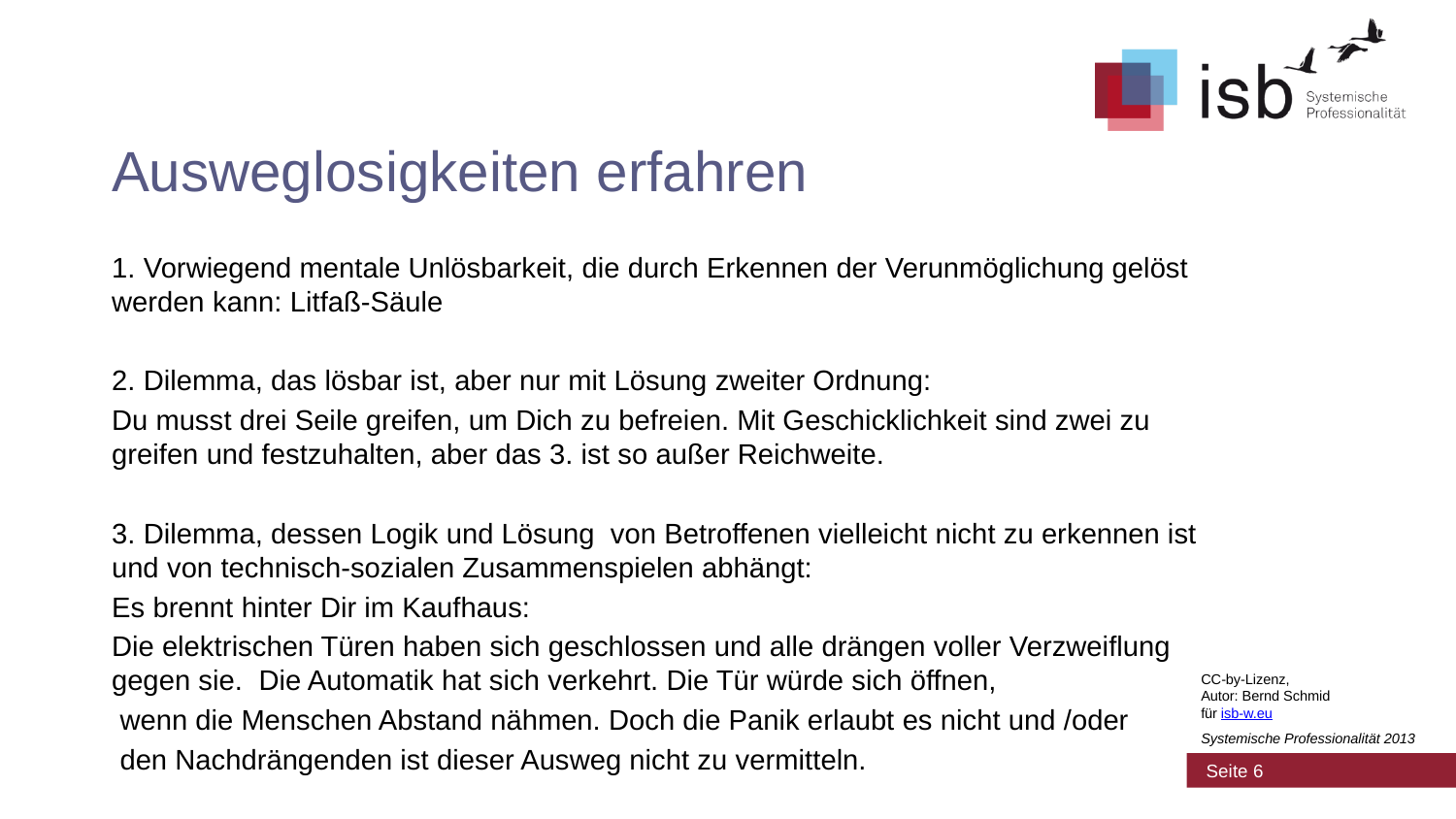

# Ausweglosigkeiten erfahren
1. Vorwiegend mentale Unlösbarkeit, die durch Erkennen der Verunmöglichung gelöst werden kann: Litfaß-Säule

2. Dilemma, das lösbar ist, aber nur mit Lösung zweiter Ordnung:
Du musst drei Seile greifen, um Dich zu befreien. Mit Geschicklichkeit sind zwei zu greifen und festzuhalten, aber das 3. ist so außer Reichweite.

3. Dilemma, dessen Logik und Lösung  von Betroffenen vielleicht nicht zu erkennen ist und von technisch-sozialen Zusammenspielen abhängt:
Es brennt hinter Dir im Kaufhaus:
Die elektrischen Türen haben sich geschlossen und alle drängen voller Verzweiflung gegen sie.  Die Automatik hat sich verkehrt. Die Tür würde sich öffnen,
 wenn die Menschen Abstand nähmen. Doch die Panik erlaubt es nicht und /oder
 den Nachdrängenden ist dieser Ausweg nicht zu vermitteln.
 Seite 6